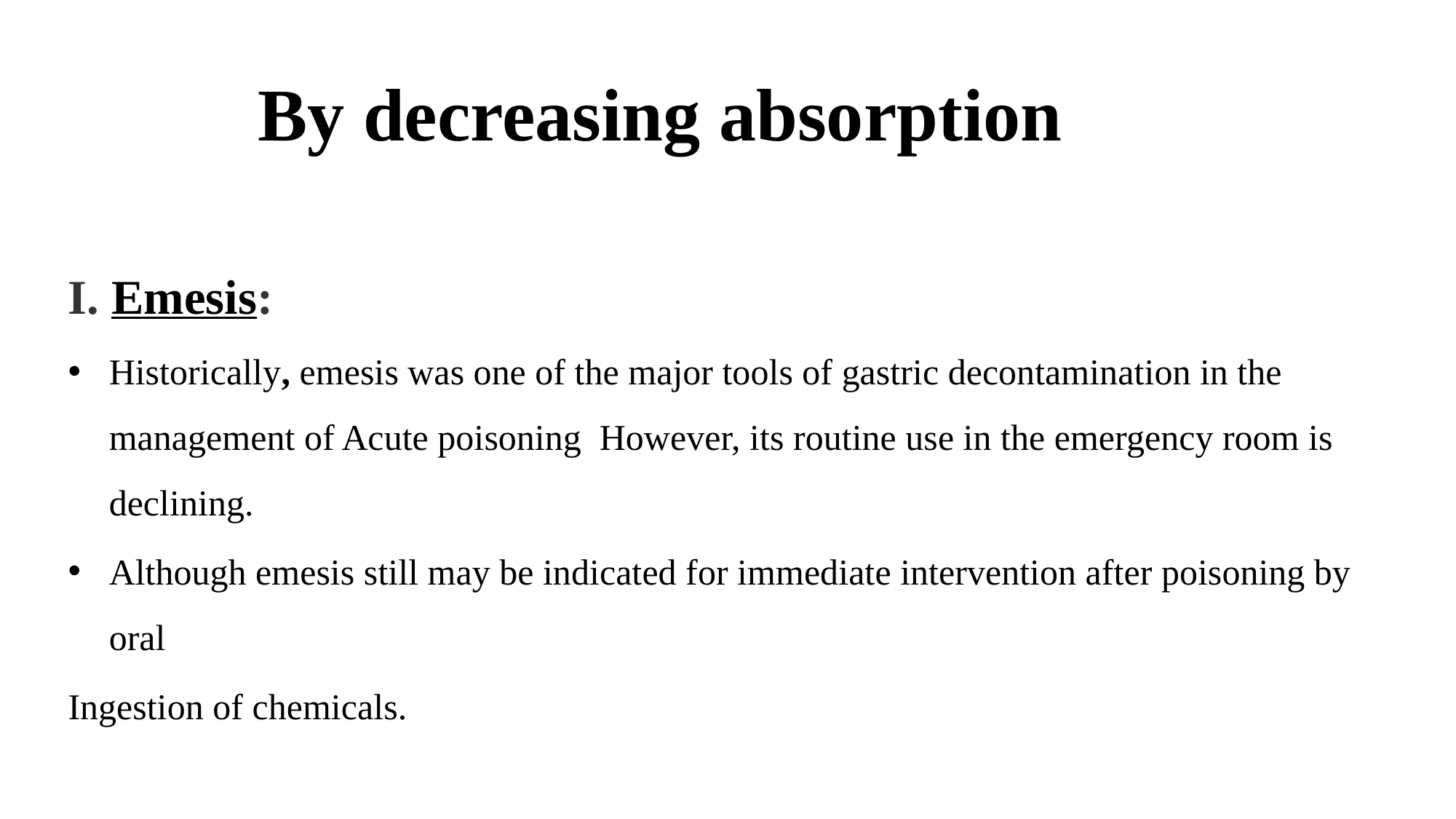

# By decreasing absorption
I. Emesis:
Historically, emesis was one of the major tools of gastric decontamination in the management of Acute poisoning  However, its routine use in the emergency room is declining.
Although emesis still may be indicated for immediate intervention after poisoning by oral
Ingestion of chemicals.